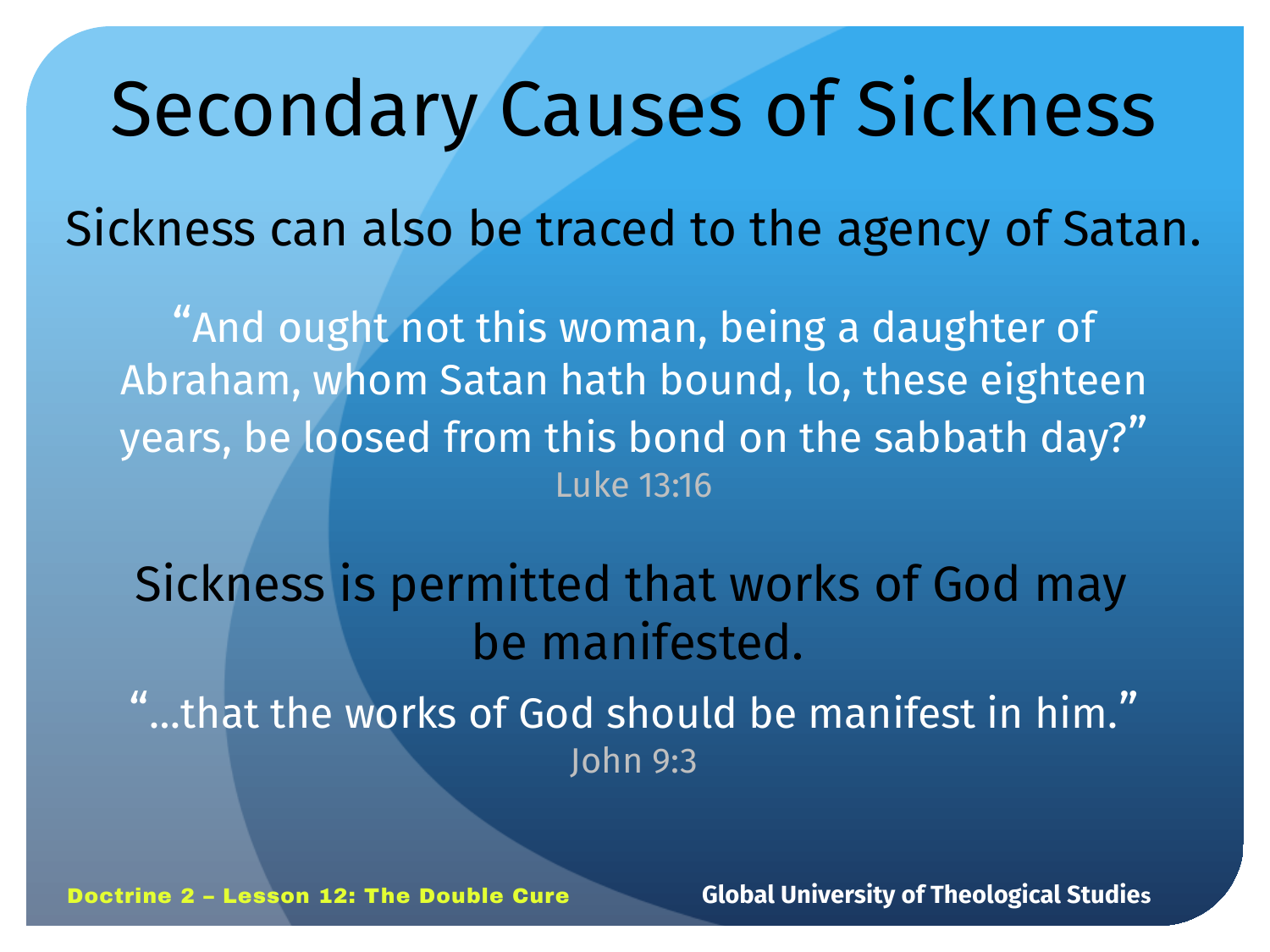

Secondary Causes of Sickness
Sickness can also be traced to the agency of Satan.
“And ought not this woman, being a daughter of Abraham, whom Satan hath bound, lo, these eighteen years, be loosed from this bond on the sabbath day?”
Luke 13:16
Sickness is permitted that works of God may
be manifested.
“…that the works of God should be manifest in him.”
John 9:3
Doctrine 2 – Lesson 12: The Double Cure		Global University of Theological Studies